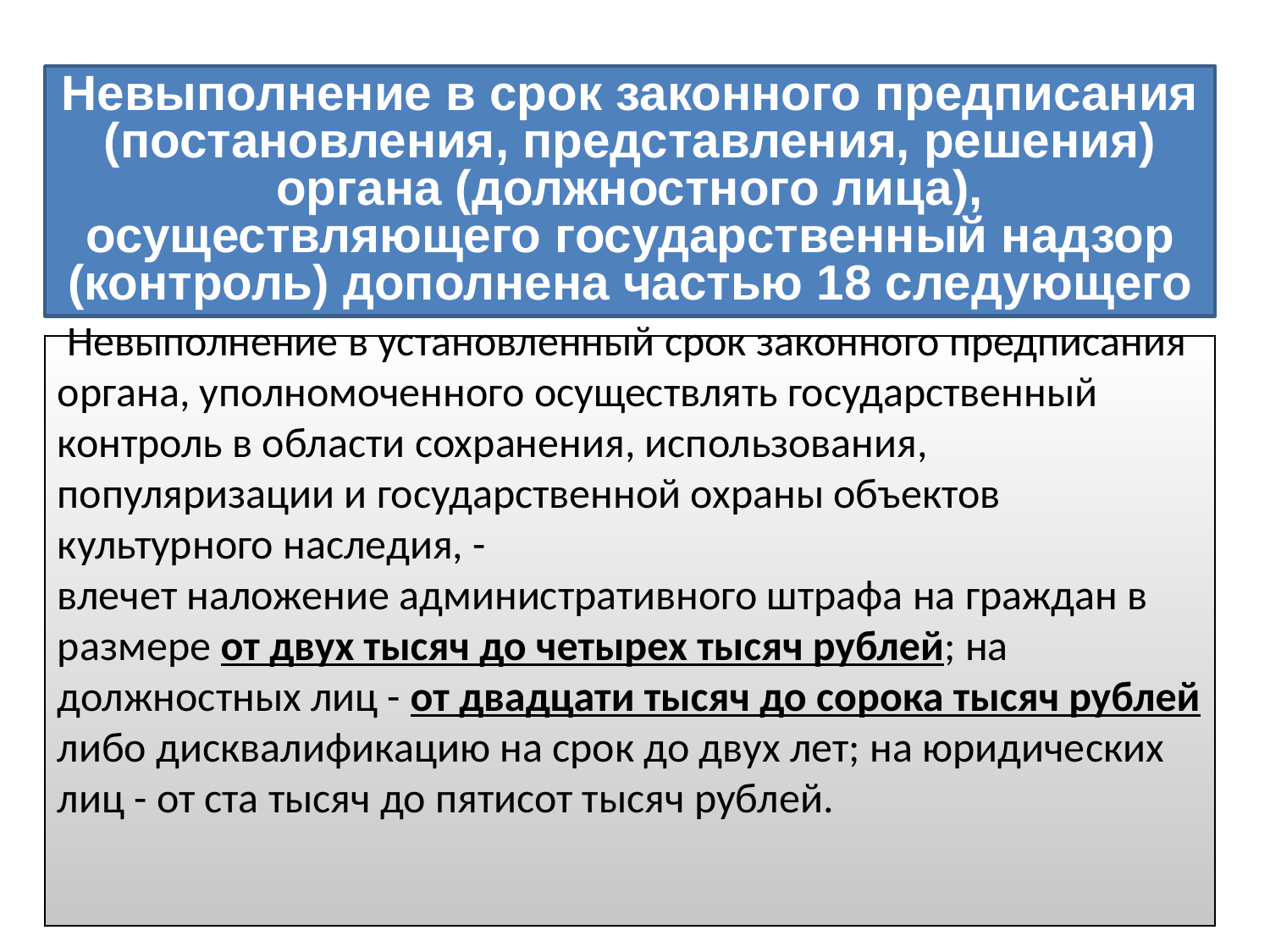

Статья 19 5
Невыполнение в срок законного предписания (постановления, представления, решения) органа (должностного лица), осуществляющего государственный надзор (контроль) дополнена частью 18 следующего содержания

 Невыполнение в установленный срок законного предписания органа, уполномоченного осуществлять государственный контроль в области сохранения, использования, популяризации и государственной охраны объектов культурного наследия, -
влечет наложение административного штрафа на граждан в размере от двух тысяч до четырех тысяч рублей; на должностных лиц - от двадцати тысяч до сорока тысяч рублей либо дисквалификацию на срок до двух лет; на юридических лиц - от ста тысяч до пятисот тысяч рублей.